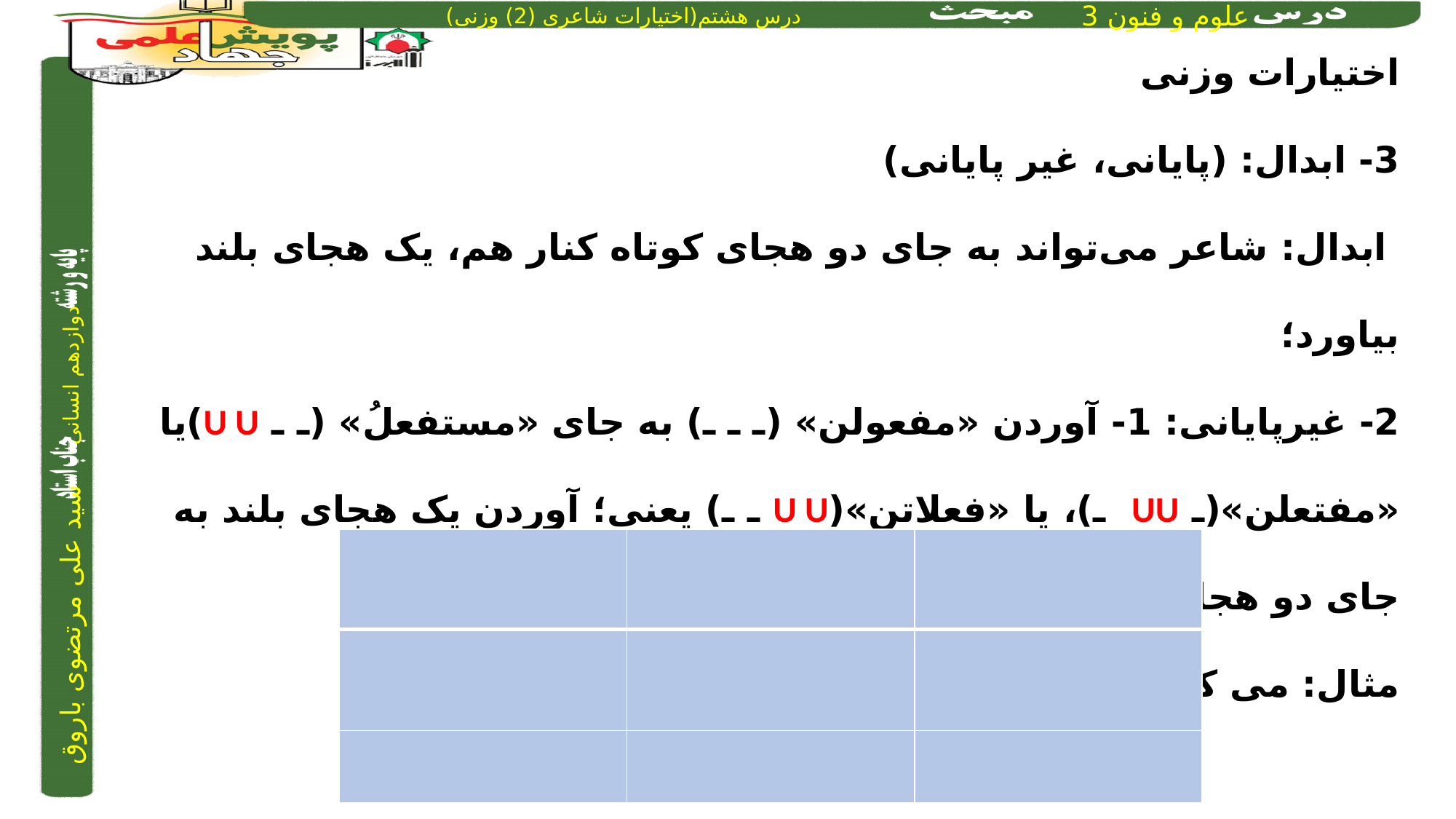

اختیارات وزنی
3- ابدال: (پایانی، غیر پایانی)
 ابدال: شاعر می‌تواند به جای دو هجای کوتاه کنار هم، یک هجای بلند بیاورد؛
2- غیرپایانی: 1- آوردن «مفعولن» (ـ ـ ـ) به جای «مستفعلُ» (ـ ـ U U)یا «مفتعلن»(ـ UU  ـ)، یا «فعلاتن»(U U ـ ـ) یعنی؛ آوردن یک هجای بلند به جای دو هجای کوتاه کنار هم در این ارکان.
مثال: می کوش به هر ورق که خوانی		کان دانش را تمام دانی
|  |  |  |
| --- | --- | --- |
|  |  |  |
|  |  |  |